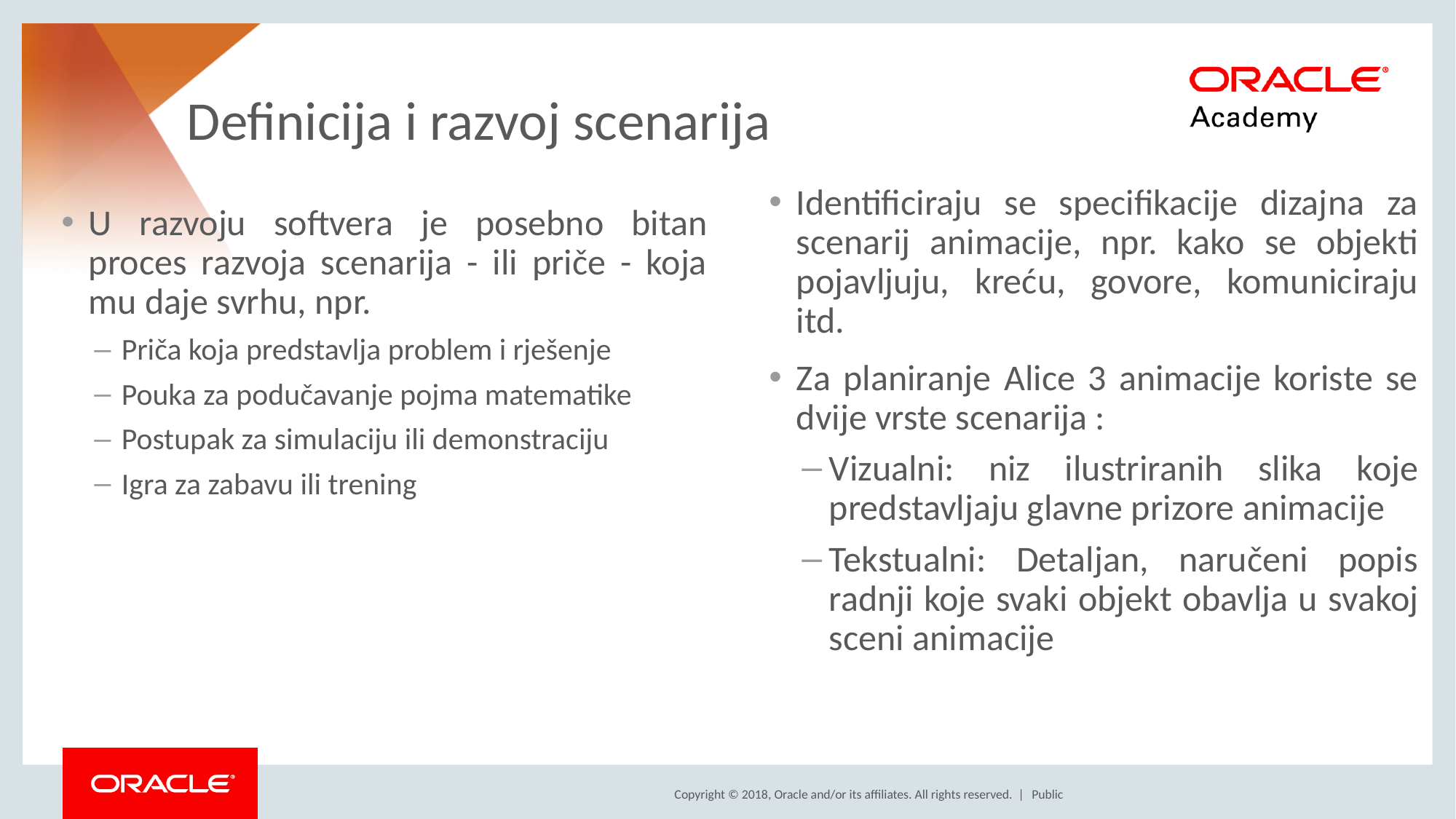

# Definicija i razvoj scenarija
Identificiraju se specifikacije dizajna za scenarij animacije, npr. kako se objekti pojavljuju, kreću, govore, komuniciraju itd.
Za planiranje Alice 3 animacije koriste se dvije vrste scenarija :
Vizualni: niz ilustriranih slika koje predstavljaju glavne prizore animacije
Tekstualni: Detaljan, naručeni popis radnji koje svaki objekt obavlja u svakoj sceni animacije

U razvoju softvera je posebno bitan proces razvoja scenarija - ili priče - koja mu daje svrhu, npr.
Priča koja predstavlja problem i rješenje
Pouka za podučavanje pojma matematike
Postupak za simulaciju ili demonstraciju
Igra za zabavu ili trening
15
Public